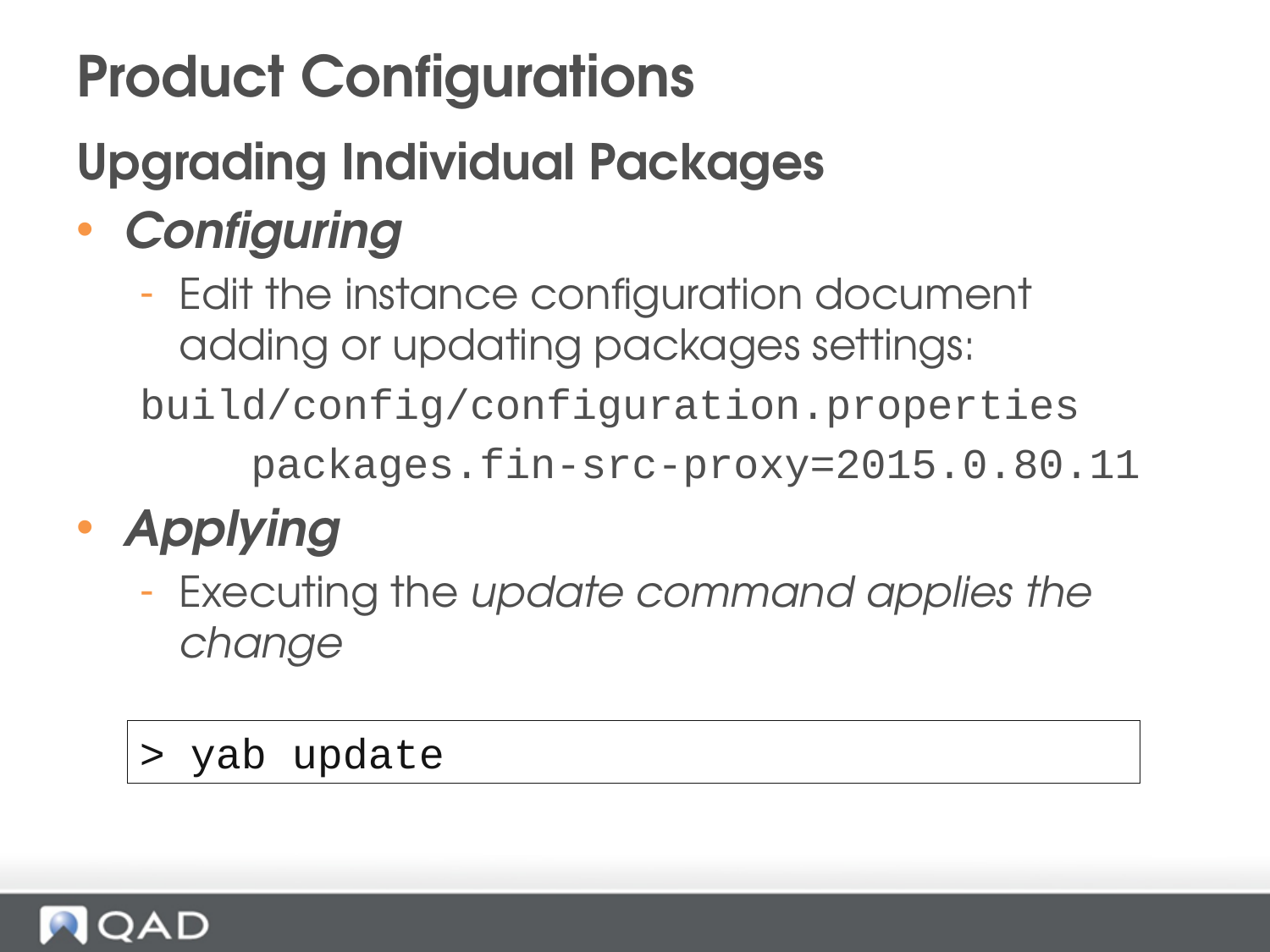

# Product Configurations
Upgrading Individual Packages
Configuring
Edit the instance configuration document adding or updating packages settings:
build/config/configuration.properties
		packages.fin-src-proxy=2015.0.80.11
Applying
Executing the update command applies the change
> yab update